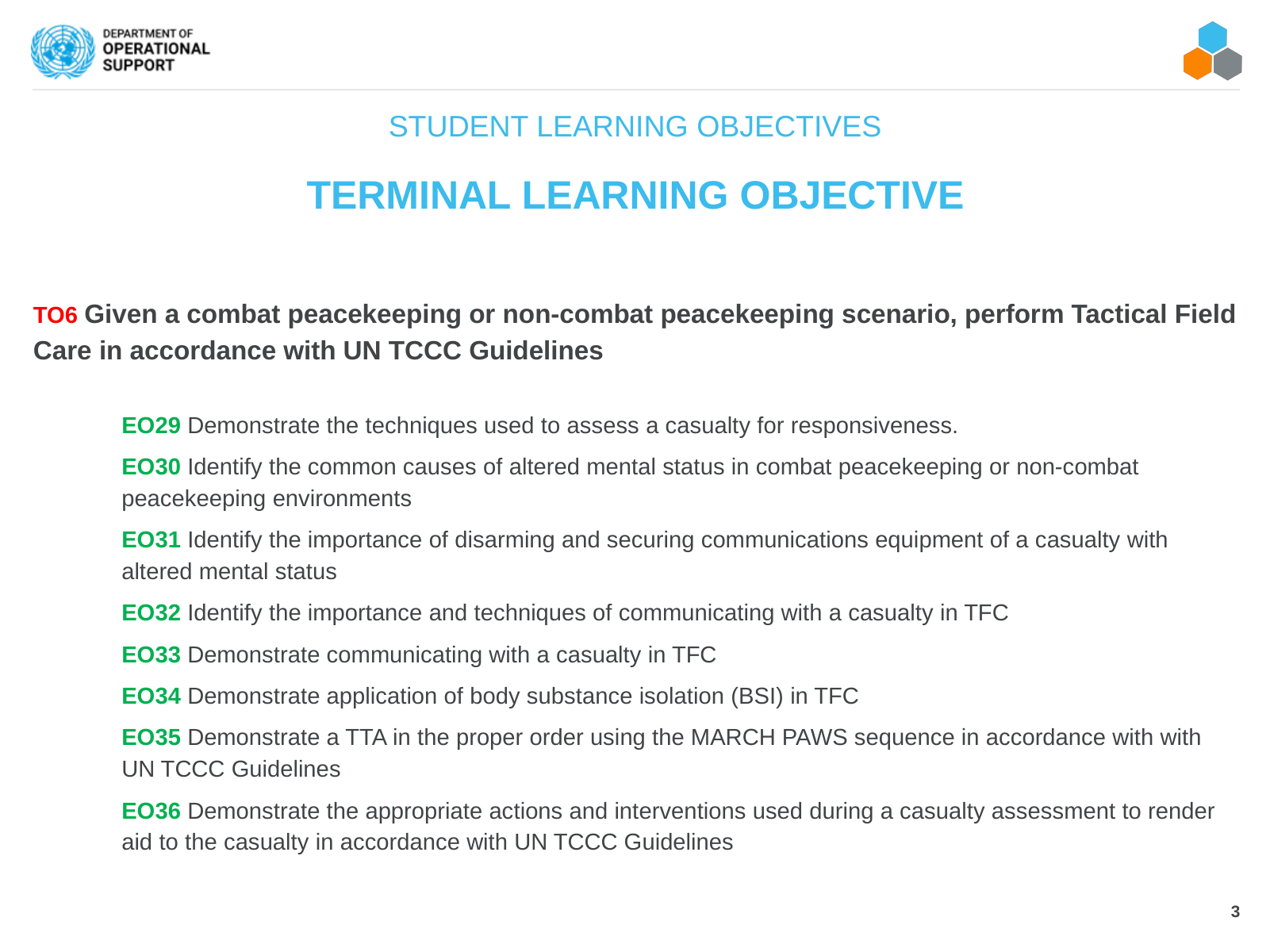

STUDENT LEARNING OBJECTIVES
#
TERMINAL LEARNING OBJECTIVE

TO6 Given a combat peacekeeping or non-combat peacekeeping scenario, perform Tactical Field Care in accordance with UN TCCC Guidelines

EO29 Demonstrate the techniques used to assess a casualty for responsiveness.
EO30 Identify the common causes of altered mental status in combat peacekeeping or non-combat peacekeeping environments
EO31 Identify the importance of disarming and securing communications equipment of a casualty with altered mental status
EO32 Identify the importance and techniques of communicating with a casualty in TFC
EO33 Demonstrate communicating with a casualty in TFC
EO34 Demonstrate application of body substance isolation (BSI) in TFC
EO35 Demonstrate a TTA in the proper order using the MARCH PAWS sequence in accordance with with UN TCCC Guidelines
EO36 Demonstrate the appropriate actions and interventions used during a casualty assessment to render aid to the casualty in accordance with UN TCCC Guidelines